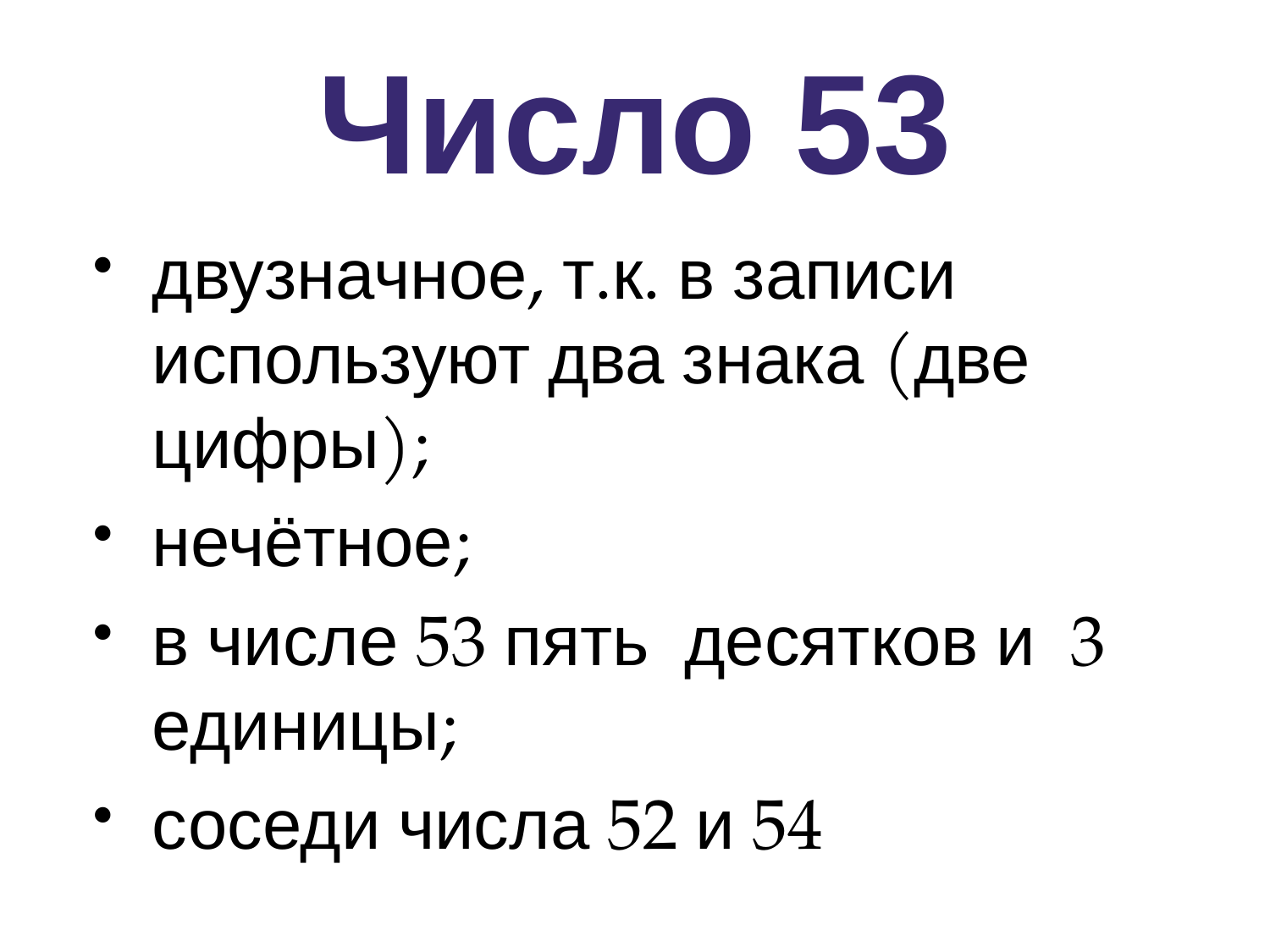

# Число 53
двузначное, т.к. в записи используют два знака (две цифры);
нечётное;
в числе 53 пять  десятков и  3 единицы;
соседи числа 52 и 54